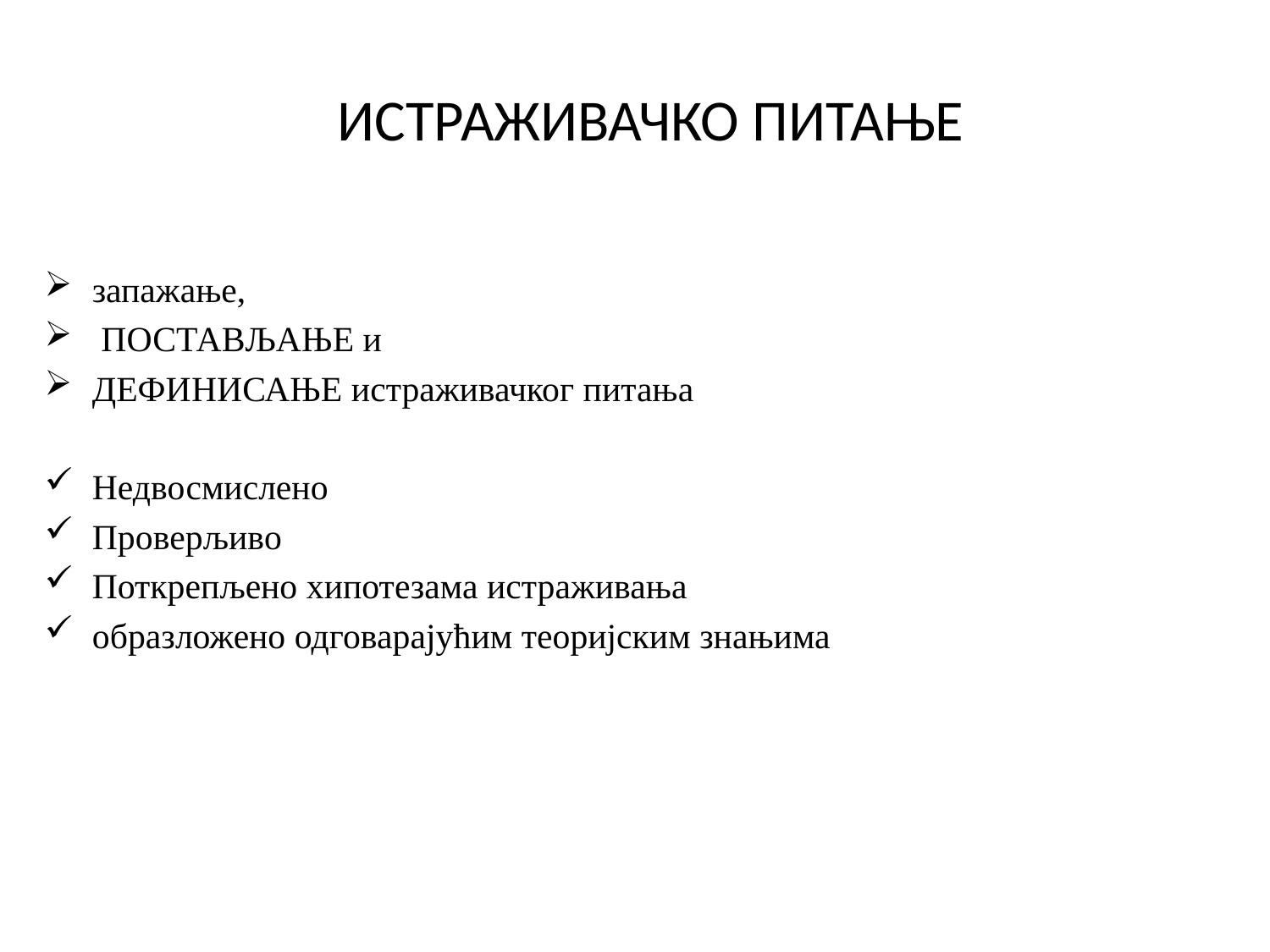

# ИСТРАЖИВАЧКО ПИТАЊЕ

запажање,
 ПОСТАВЉАЊЕ и
ДЕФИНИСАЊЕ истраживачког питања

Недвосмислено
Проверљиво
Поткрепљено хипотезама истраживања
образложено одговарајућим теоријским знањима